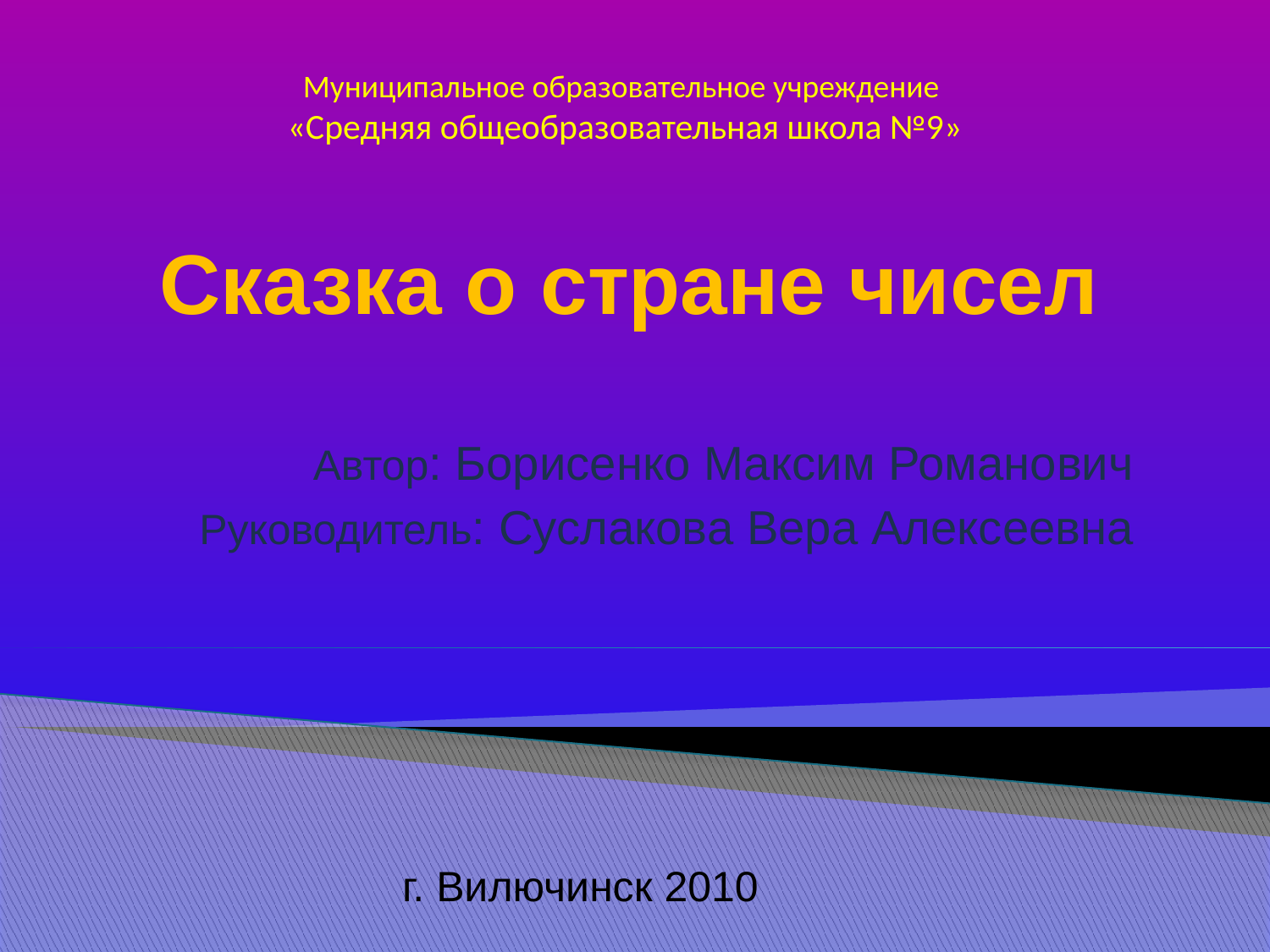

Муниципальное образовательное учреждение
«Средняя общеобразовательная школа №9»
# Сказка о стране чисел
Автор: Борисенко Максим Романович
Руководитель: Суслакова Вера Алексеевна
г. Вилючинск 2010